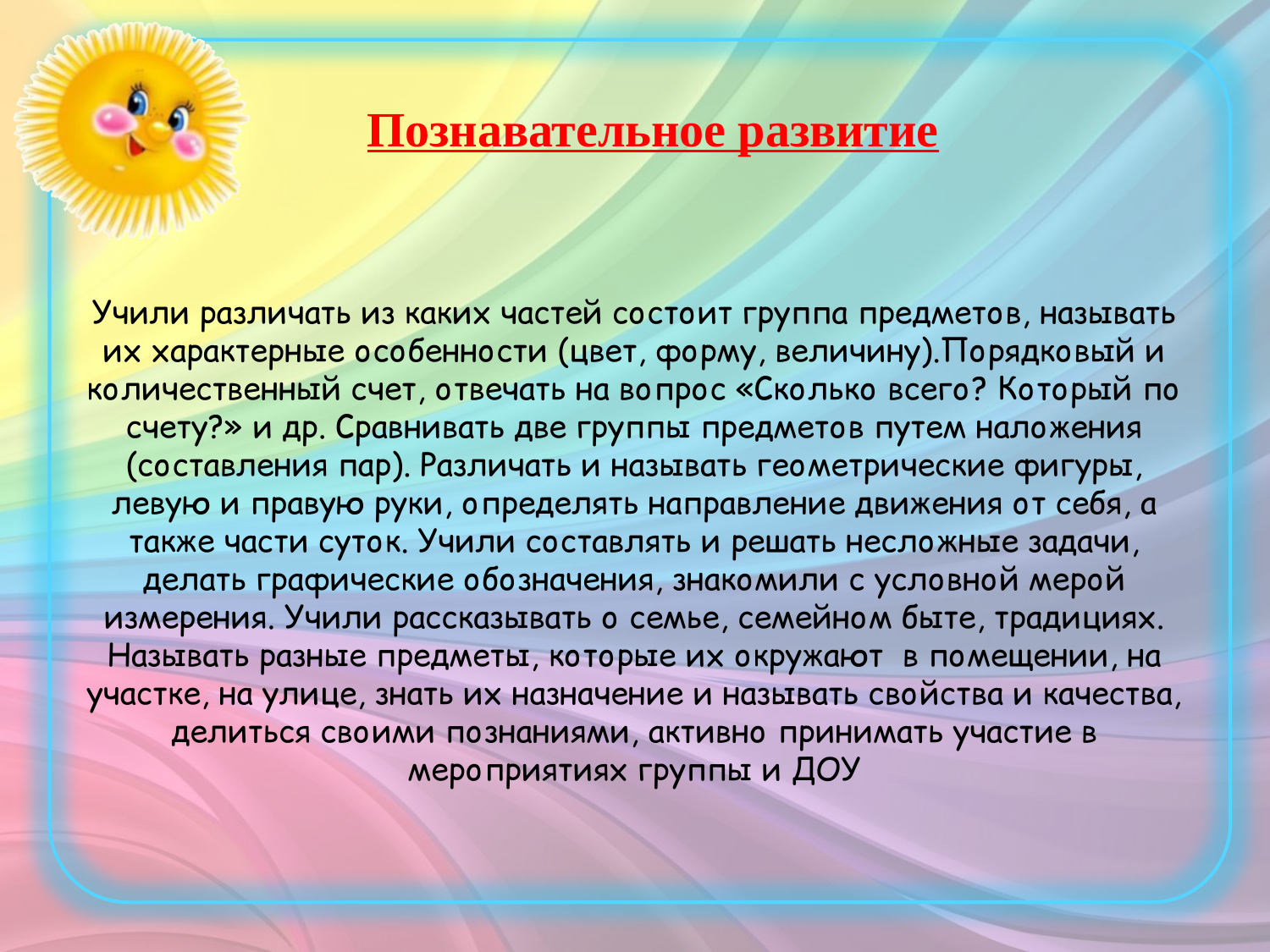

# Познавательное развитие
Учили различать из каких частей состоит группа предметов, называть их характерные особенности (цвет, форму, величину).Порядковый и количественный счет, отвечать на вопрос «Сколько всего? Который по счету?» и др. Сравнивать две группы предметов путем наложения (составления пар). Различать и называть геометрические фигуры, левую и правую руки, определять направление движения от себя, а также части суток. Учили составлять и решать несложные задачи, делать графические обозначения, знакомили с условной мерой измерения. Учили рассказывать о семье, семейном быте, традициях. Называть разные предметы, которые их окружают  в помещении, на участке, на улице, знать их назначение и называть свойства и качества, делиться своими познаниями, активно принимать участие в мероприятиях группы и ДОУ